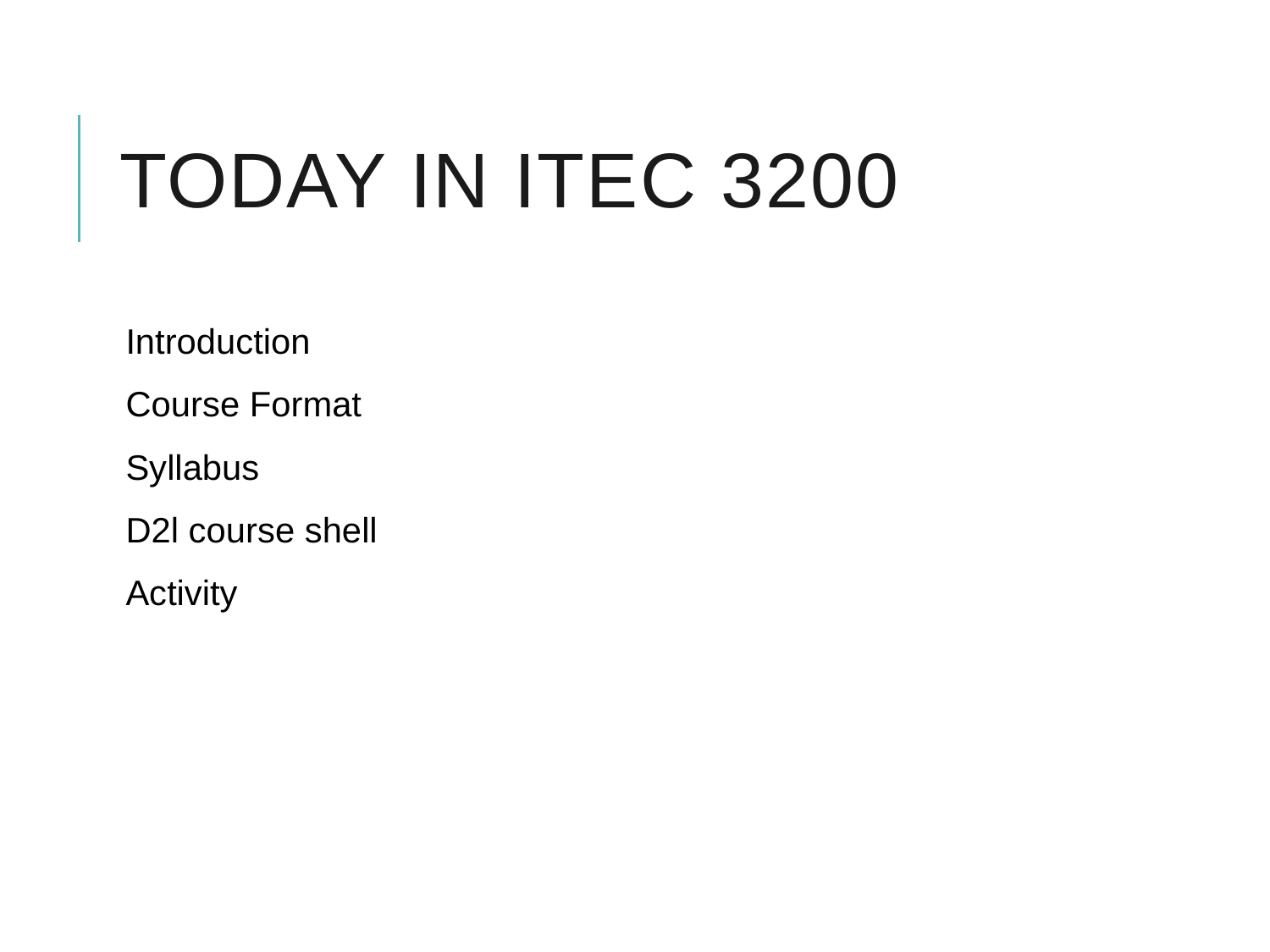

# TODAY IN ITEC 3200
Introduction
Course Format
Syllabus
D2l course shell
Activity